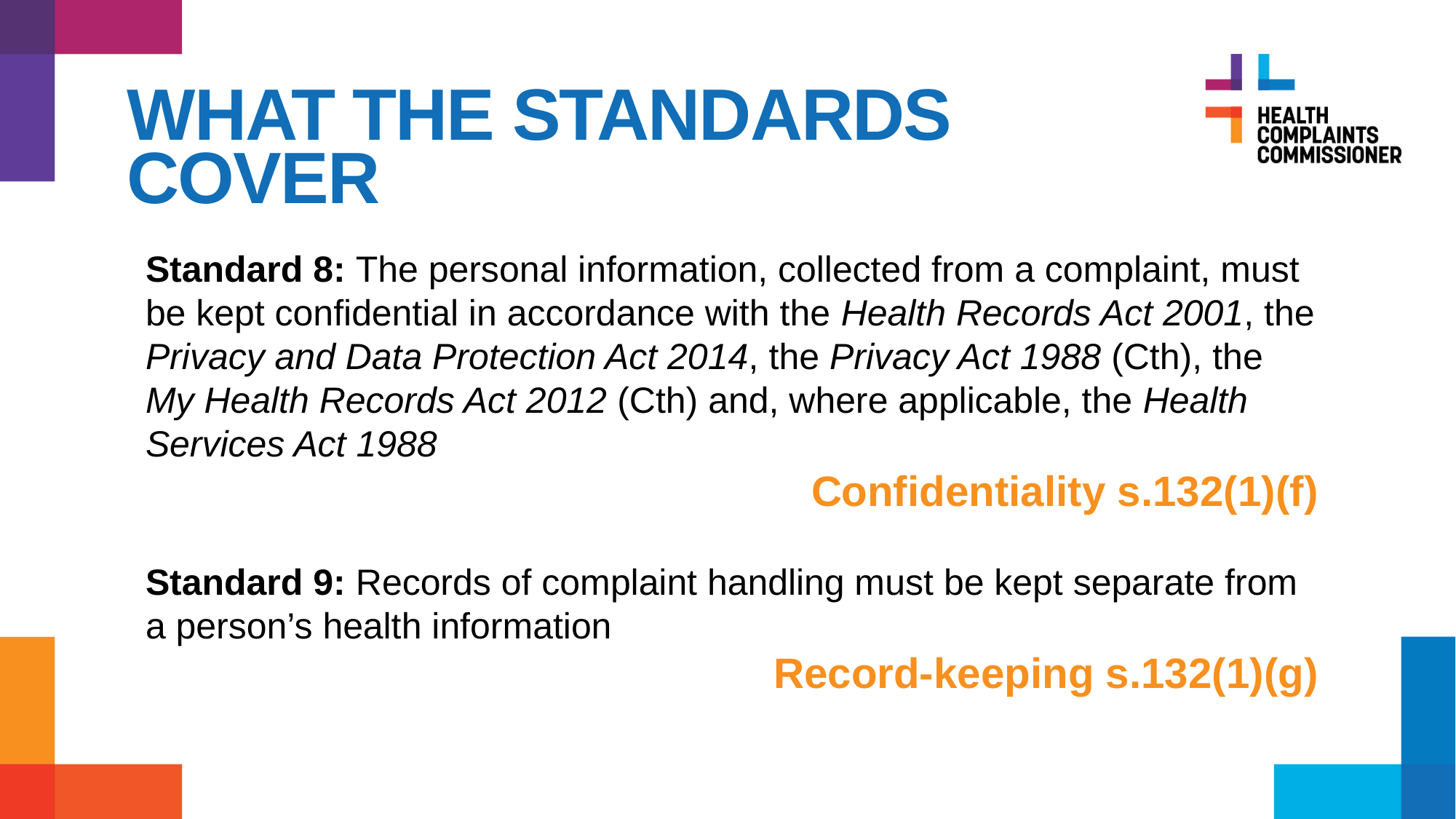

# What the standards cover
Standard 8: The personal information, collected from a complaint, must be kept confidential in accordance with the Health Records Act 2001, the Privacy and Data Protection Act 2014, the Privacy Act 1988 (Cth), the My Health Records Act 2012 (Cth) and, where applicable, the Health Services Act 1988
Confidentiality s.132(1)(f)

Standard 9: Records of complaint handling must be kept separate from a person’s health information
Record-keeping s.132(1)(g)